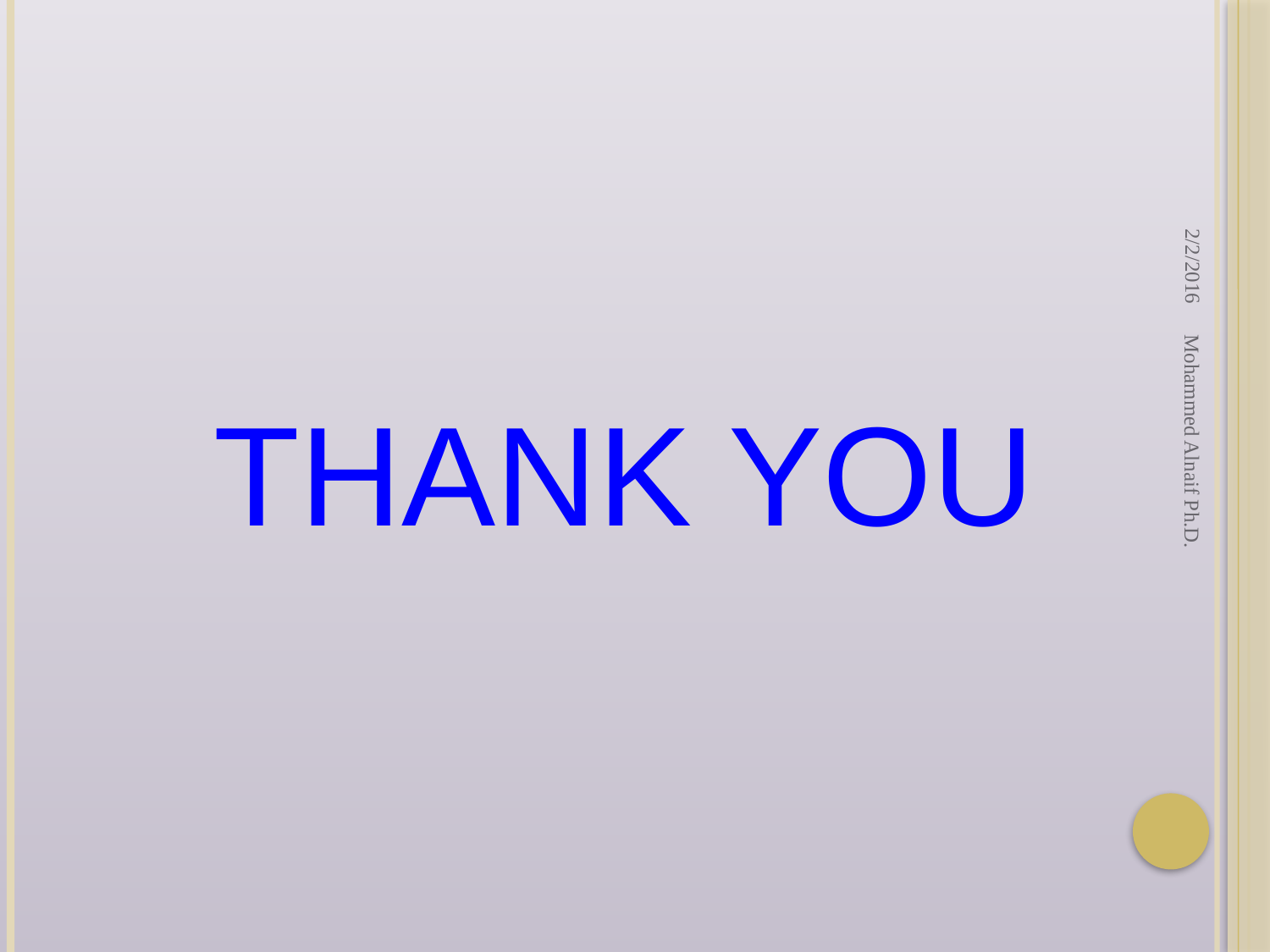

2/2/2016
# THANK YOU
Mohammed Alnaif Ph.D.